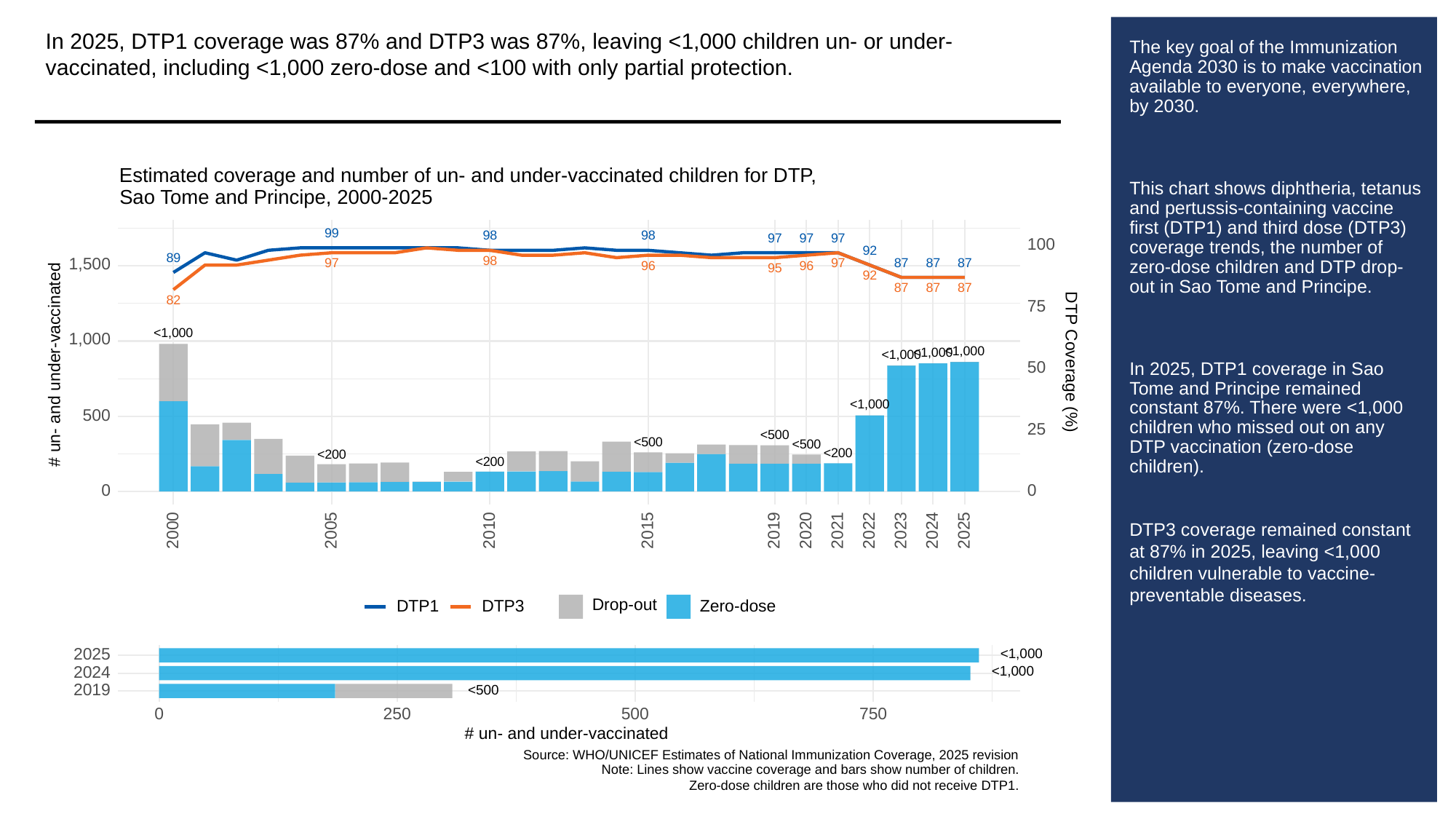

In 2025, DTP1 coverage was 87% and DTP3 was 87%, leaving <1,000 children un- or under-vaccinated, including <1,000 zero-dose and <100 with only partial protection.
# The key goal of the Immunization Agenda 2030 is to make vaccination available to everyone, everywhere, by 2030.

This chart shows diphtheria, tetanus and pertussis-containing vaccine first (DTP1) and third dose (DTP3) coverage trends, the number of zero-dose children and DTP drop-out in Sao Tome and Principe.

In 2025, DTP1 coverage in Sao Tome and Principe remained constant 87%. There were <1,000 children who missed out on any DTP vaccination (zero-dose children).

DTP3 coverage remained constant at 87% in 2025, leaving <1,000 children vulnerable to vaccine-preventable diseases.

Estimated coverage and number of un- and under-vaccinated children for DTP,
Sao Tome and Principe, 2000-2025

99
98
98
97
97
97
100
92

89
98
1,500
87
87
87
97
97
96
96
95

92
87
87
87
82
75

<1,000
1,000

<1,000
<1,000
<1,000
DTP Coverage (%)
# un- and under-vaccinated

50

<1,000

500

25

<500
<500

<500

<200
<200

<200

0
0

2023
2000
2005
2010
2015
2019
2020
2021
2022
2024
2025

Drop-out
DTP3
Zero-dose
DTP1

<1,000
2025

<1,000
2024

2019
<500

0
250
500
750
# un- and under-vaccinated
Source: WHO/UNICEF Estimates of National Immunization Coverage, 2025 revision
Note: Lines show vaccine coverage and bars show number of children.
Zero-dose children are those who did not receive DTP1.